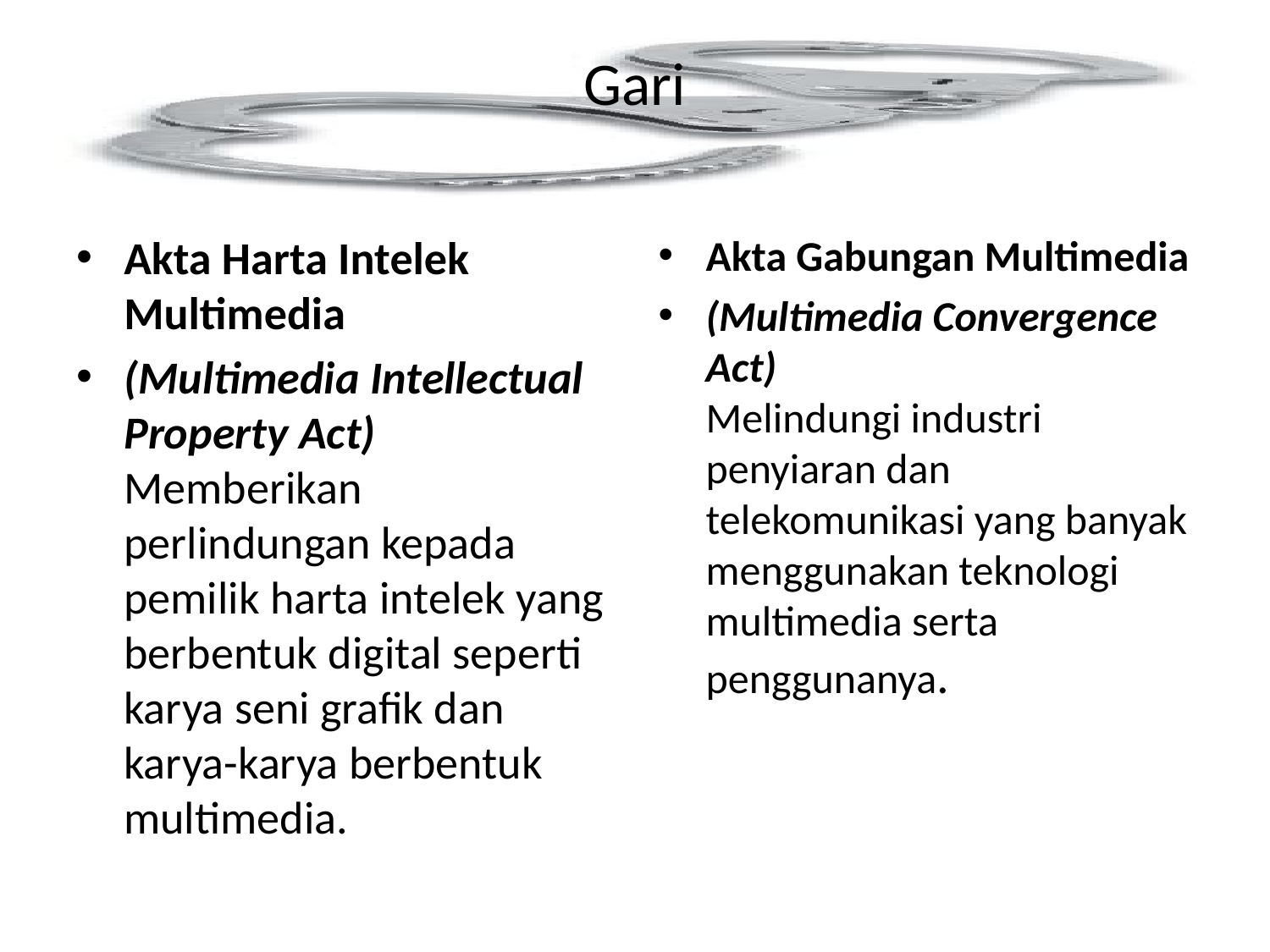

# Gari
Akta Harta Intelek Multimedia
(Multimedia Intellectual Property Act)
Memberikan perlindungan kepada pemilik harta intelek yang berbentuk digital seperti karya seni grafik dan karya-karya berbentuk multimedia.

Akta Gabungan Multimedia
(Multimedia Convergence Act)
Melindungi industri penyiaran dan telekomunikasi yang banyak menggunakan teknologi multimedia serta penggunanya.